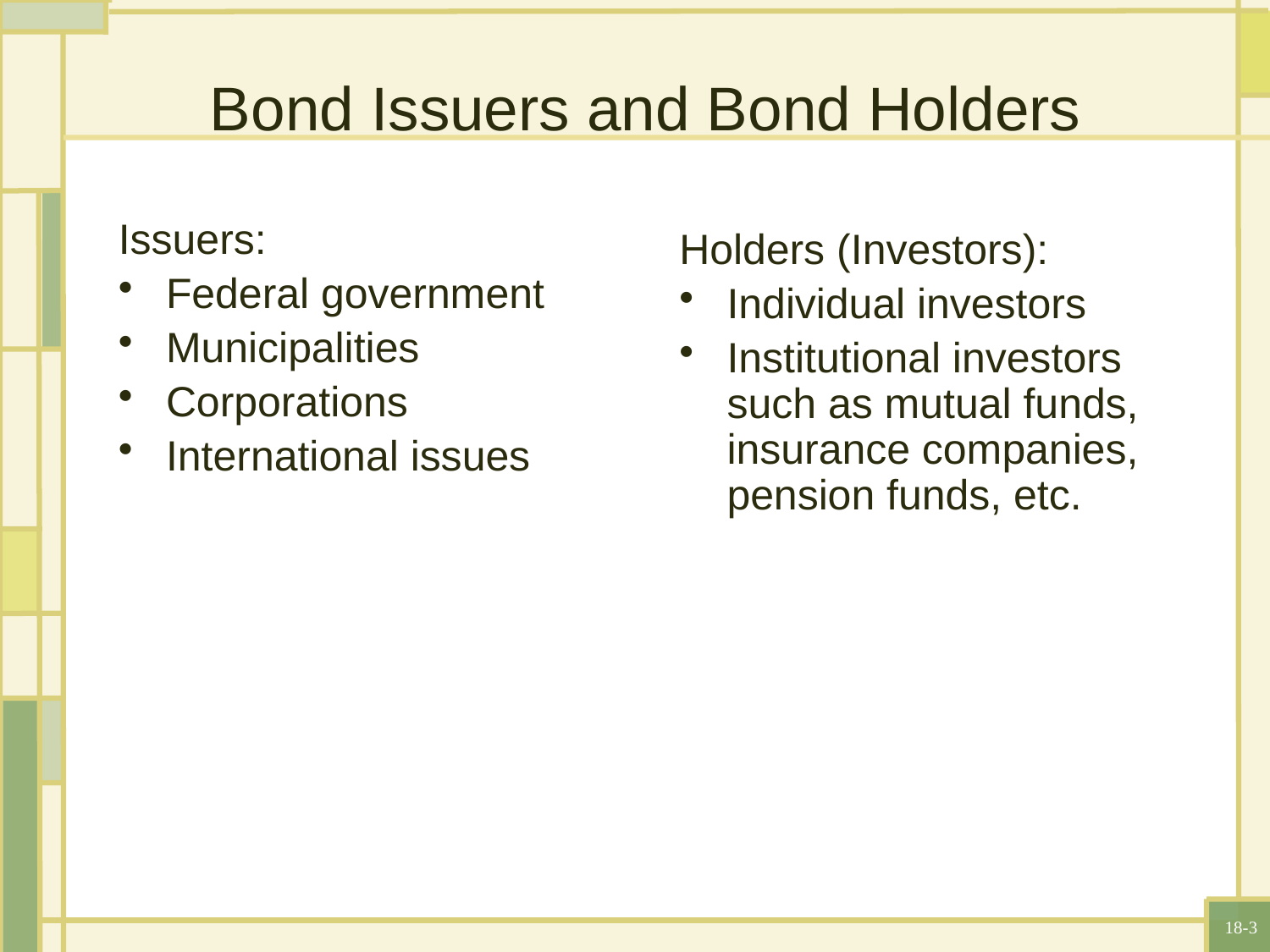

Bond Issuers and Bond Holders
Issuers:
Federal government
Municipalities
Corporations
International issues
Holders (Investors):
Individual investors
Institutional investors such as mutual funds, insurance companies, pension funds, etc.